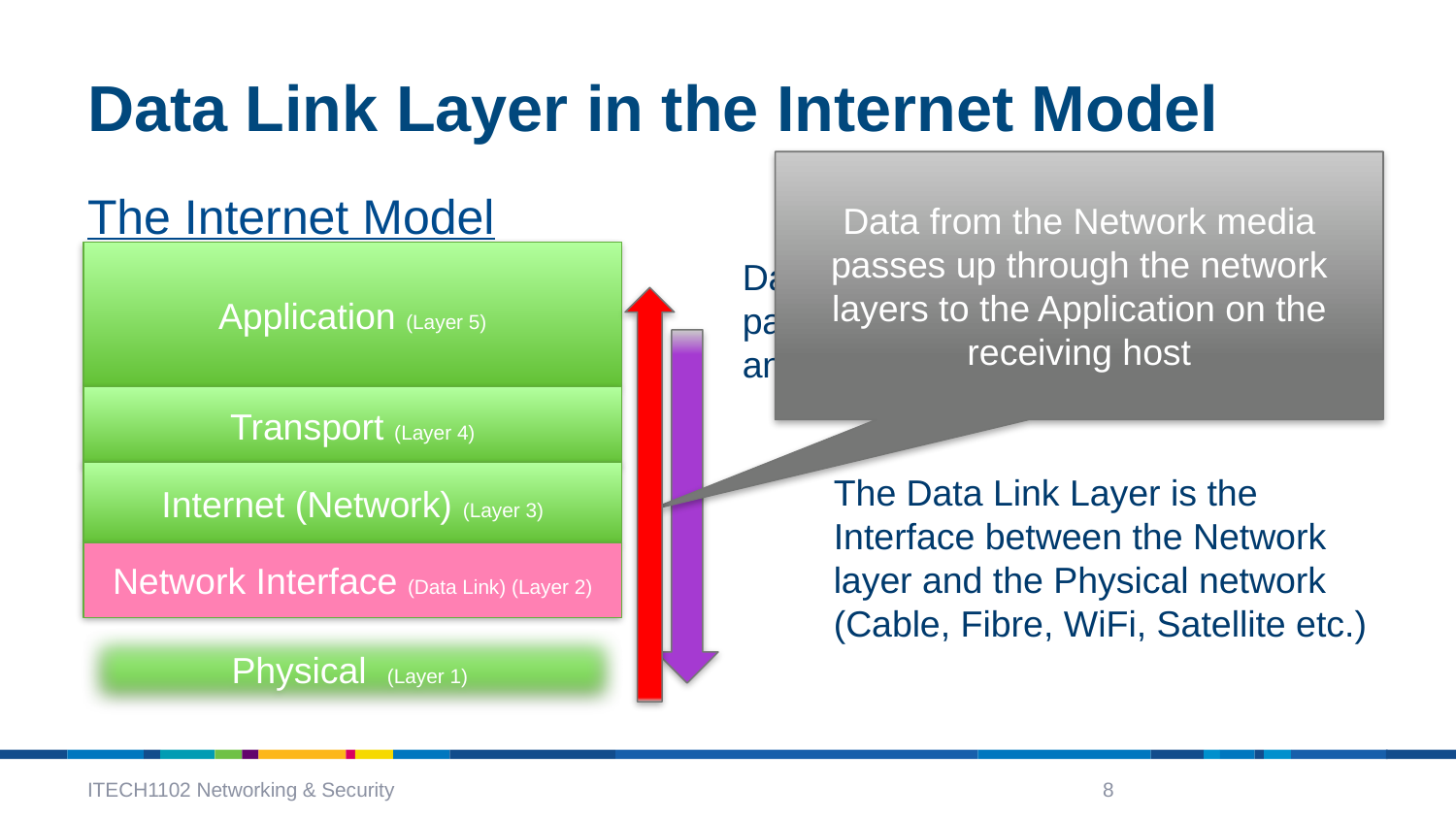

# Data Link Layer in the Internet Model
Data from the Network media passes up through the network layers to the Application on the receiving host
The Internet Model
Application (Layer 5)
Data from Application programs passes down through the Transport and Internet layers.

Transport (Layer 4)
Internet (Network) (Layer 3)
The Data Link Layer is the Interface between the Network layer and the Physical network (Cable, Fibre, WiFi, Satellite etc.)
Network Interface (Data Link) (Layer 2)
Physical  (Layer 1)
ITECH1102 Networking & Security
8